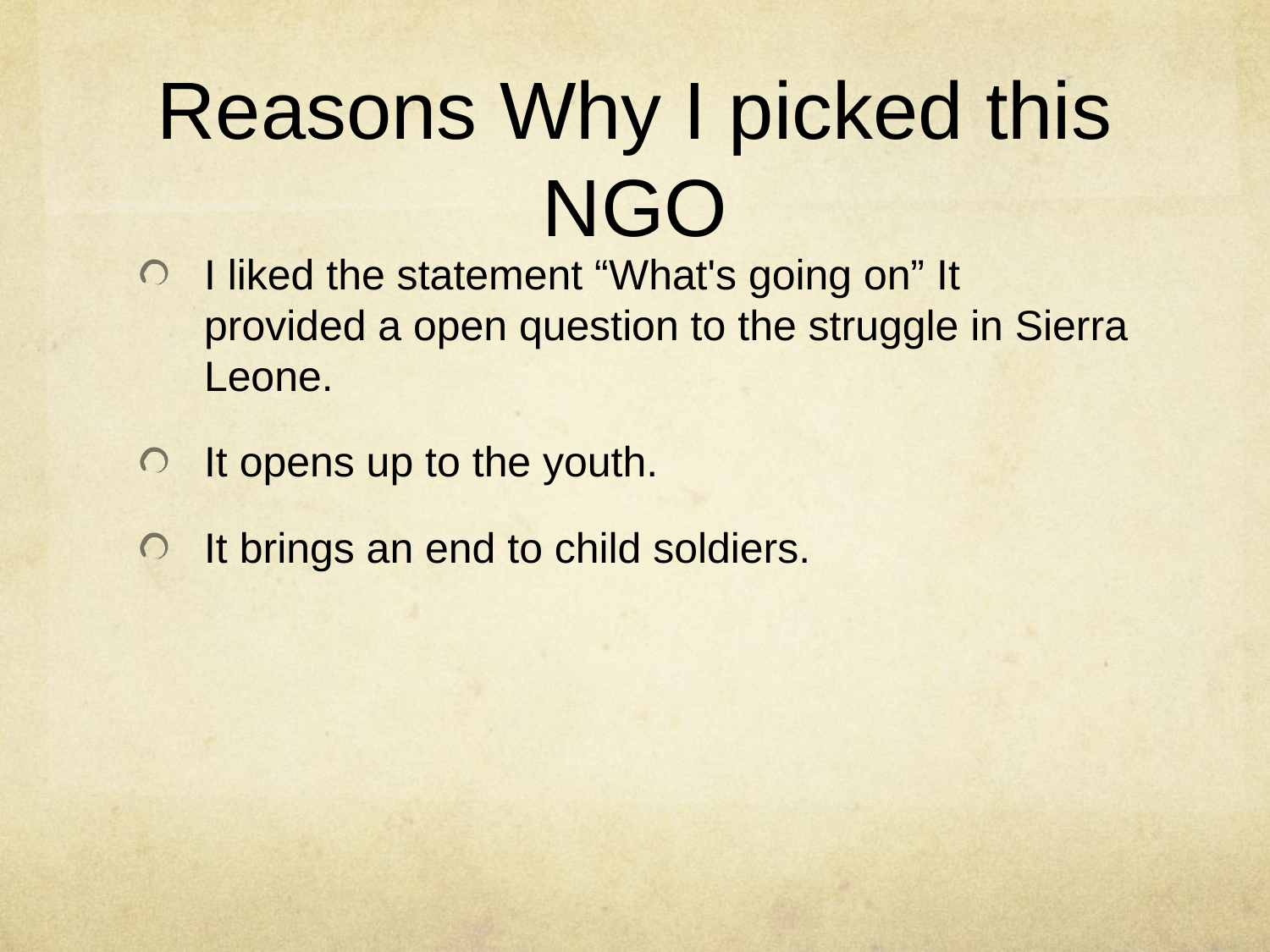

# Reasons Why I picked this NGO
I liked the statement “What's going on” It provided a open question to the struggle in Sierra Leone.
It opens up to the youth.
It brings an end to child soldiers.